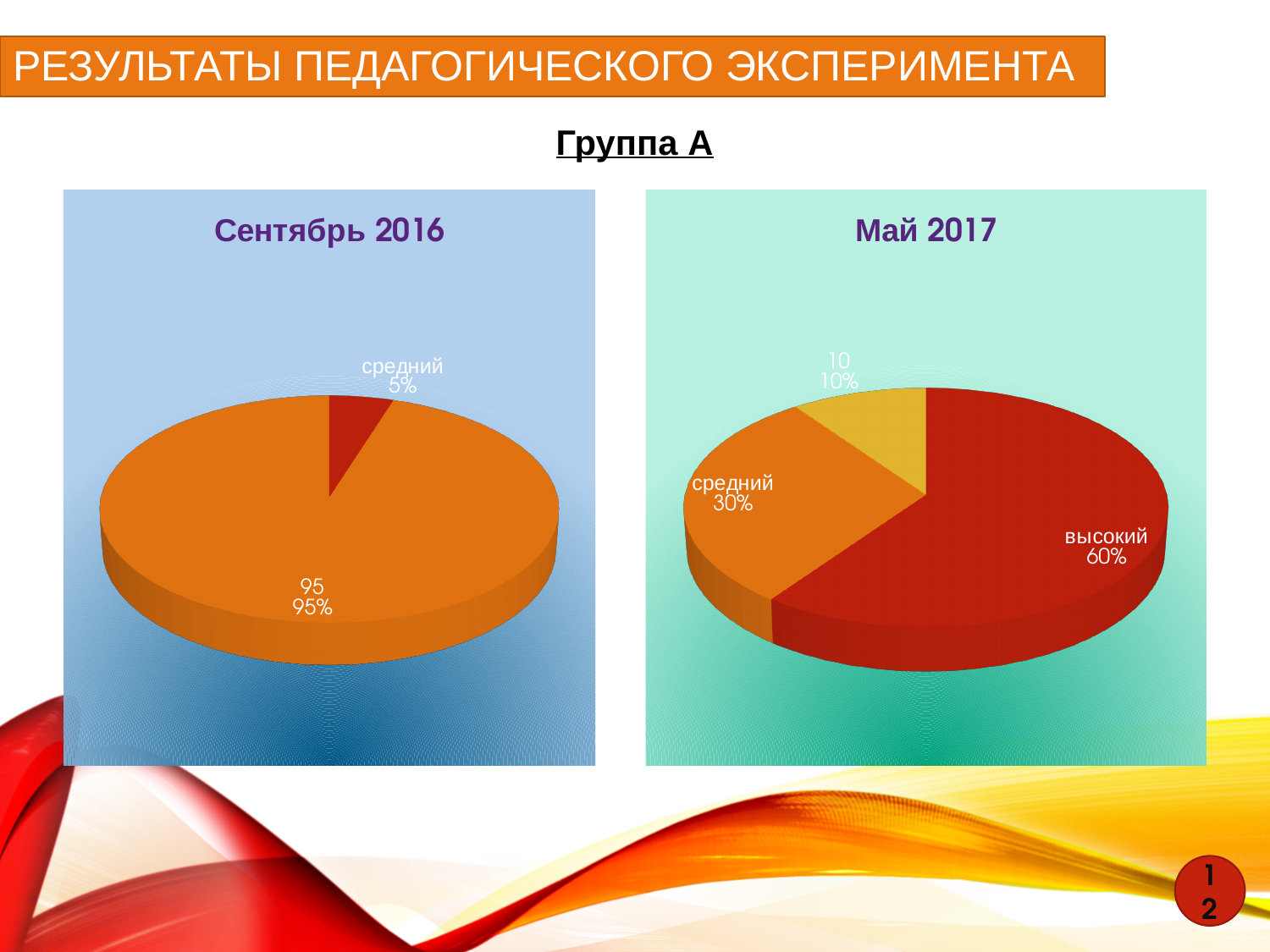

# Результаты педагогического эксперимента
Группа А

[unsupported chart]

[unsupported chart]

12